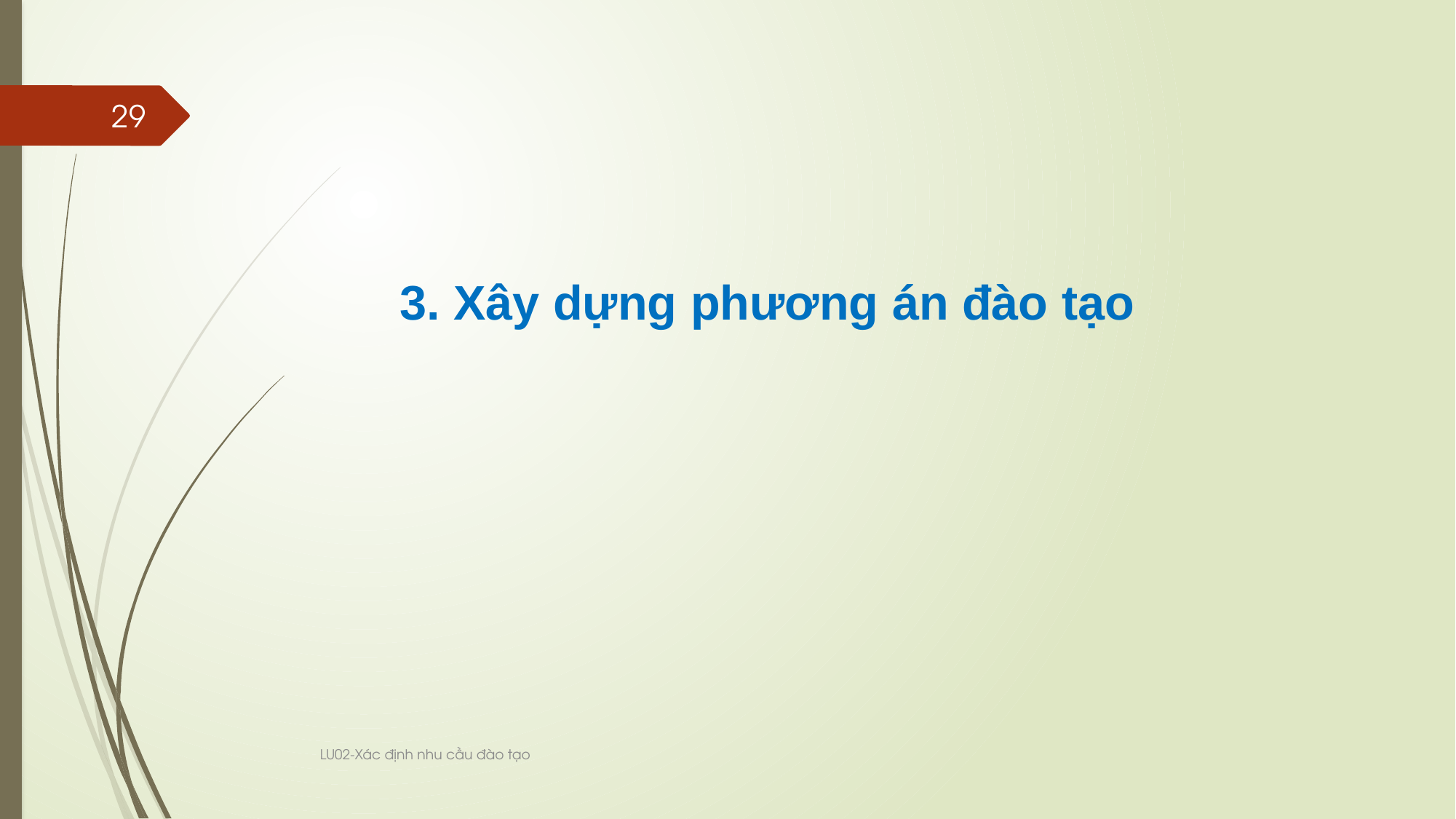

29

3. Xây dựng phương án đào tạo

LU02-Xác định nhu cầu đào tạo